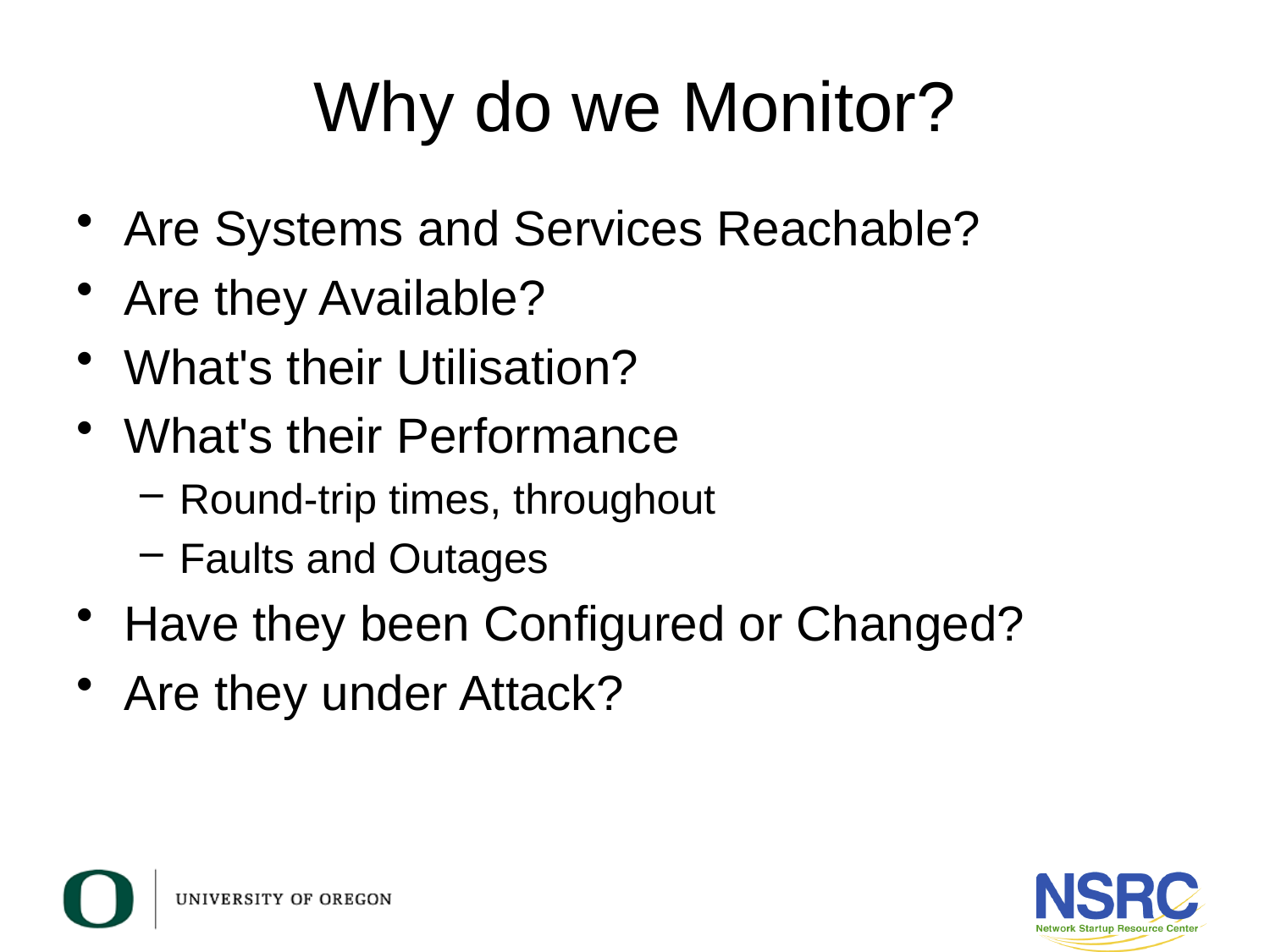

# Why do we Monitor?
Are Systems and Services Reachable?
Are they Available?
What's their Utilisation?
What's their Performance
Round-trip times, throughout
Faults and Outages
Have they been Configured or Changed?
Are they under Attack?